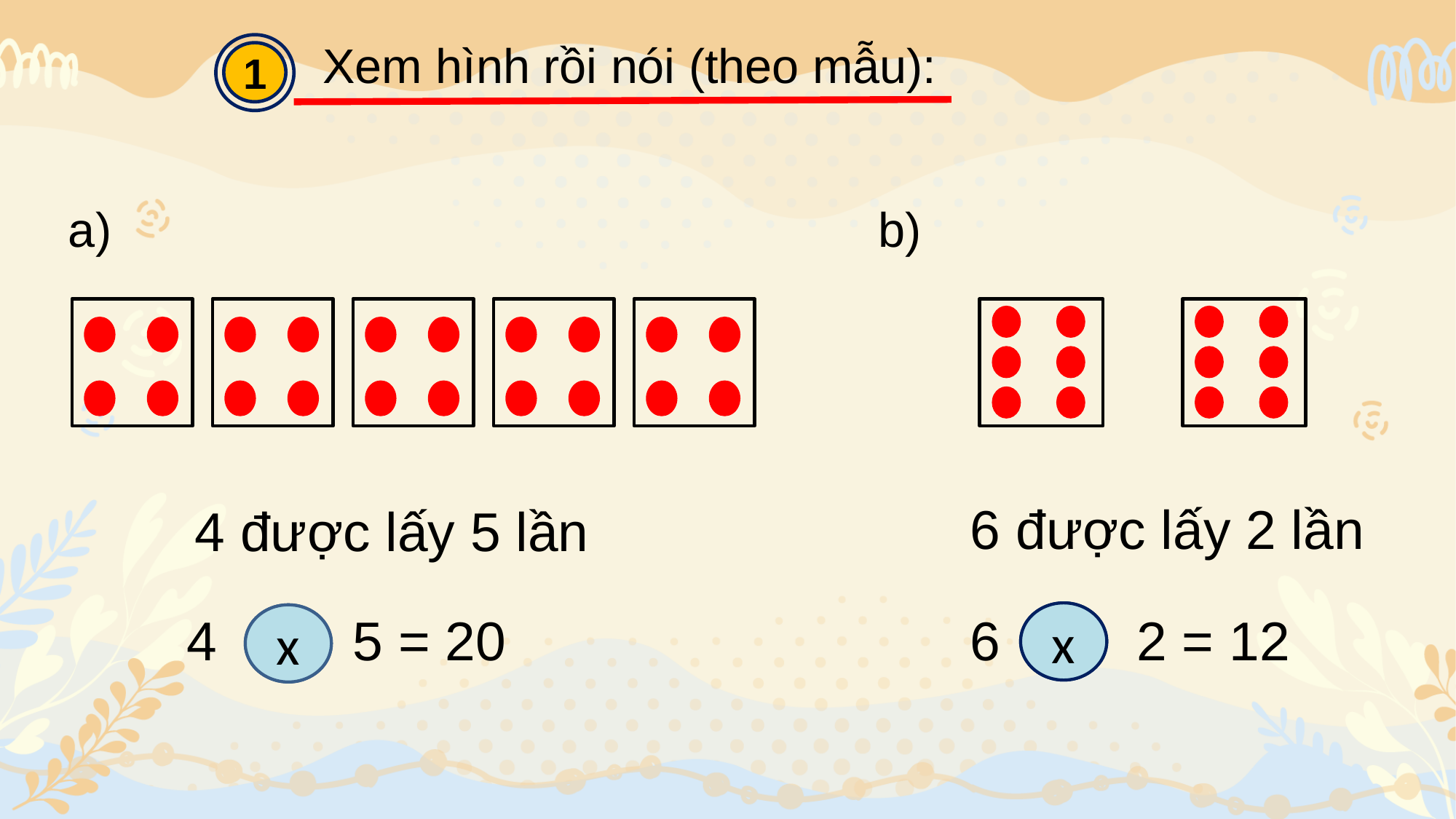

Xem hình rồi nói (theo mẫu):

1
a)
b)

6 được lấy 2 lần
4 được lấy 5 lần
6         2 = 12
4         5 = 20
?
x
?
x